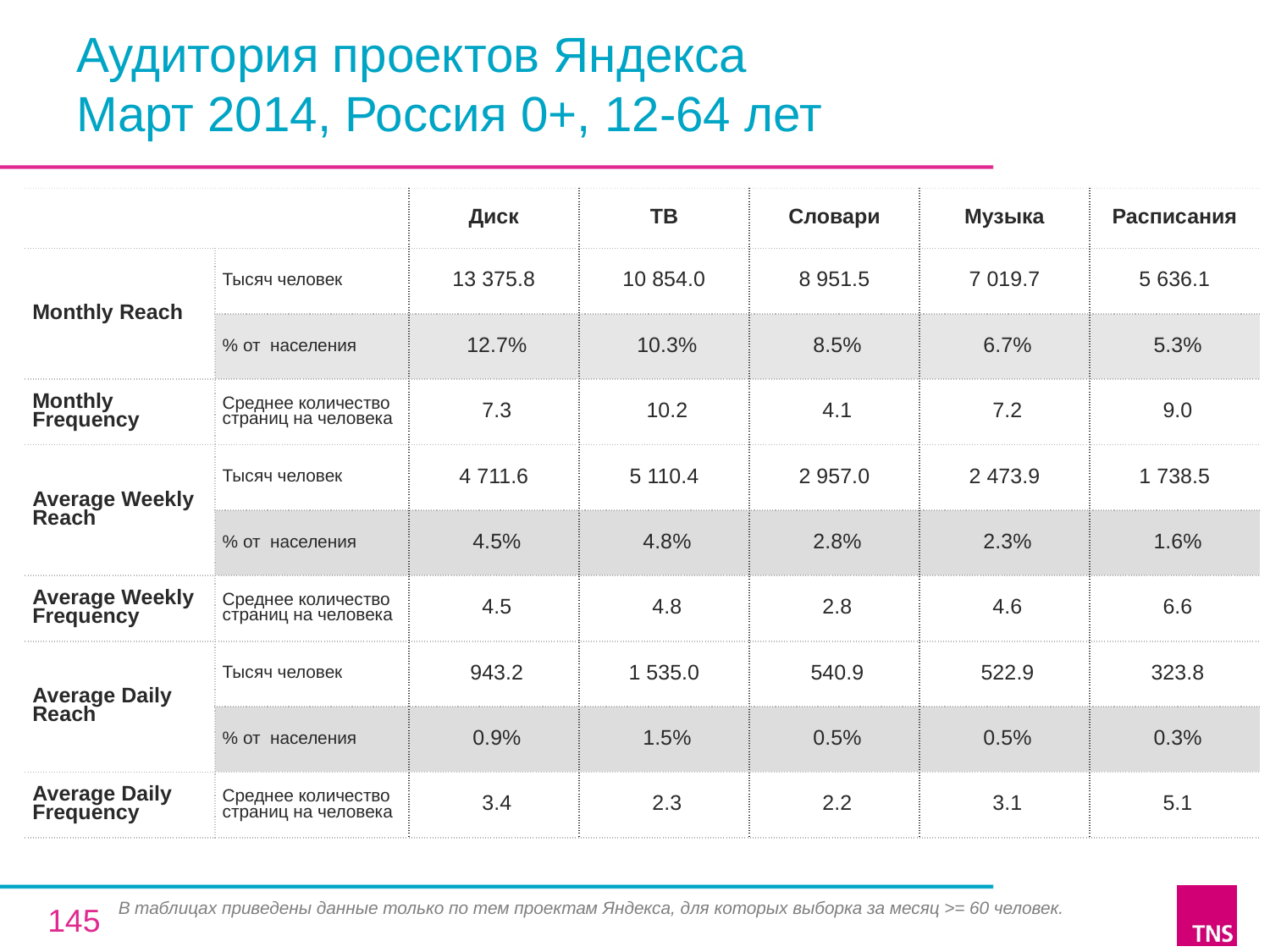

# Аудитория проектов Яндекса Март 2014, Россия 0+, 12-64 лет
|  |  | Диск | ТВ | Словари | Музыка | Расписания |
| --- | --- | --- | --- | --- | --- | --- |
| Monthly Reach | Тысяч человек | 13 375.8 | 10 854.0 | 8 951.5 | 7 019.7 | 5 636.1 |
|  | % от населения | 12.7% | 10.3% | 8.5% | 6.7% | 5.3% |
| Monthly Frequency | Среднее количество страниц на человека | 7.3 | 10.2 | 4.1 | 7.2 | 9.0 |
| Average Weekly Reach | Тысяч человек | 4 711.6 | 5 110.4 | 2 957.0 | 2 473.9 | 1 738.5 |
|  | % от населения | 4.5% | 4.8% | 2.8% | 2.3% | 1.6% |
| Average Weekly Frequency | Среднее количество страниц на человека | 4.5 | 4.8 | 2.8 | 4.6 | 6.6 |
| Average Daily Reach | Тысяч человек | 943.2 | 1 535.0 | 540.9 | 522.9 | 323.8 |
|  | % от населения | 0.9% | 1.5% | 0.5% | 0.5% | 0.3% |
| Average Daily Frequency | Среднее количество страниц на человека | 3.4 | 2.3 | 2.2 | 3.1 | 5.1 |
В таблицах приведены данные только по тем проектам Яндекса, для которых выборка за месяц >= 60 человек.
145